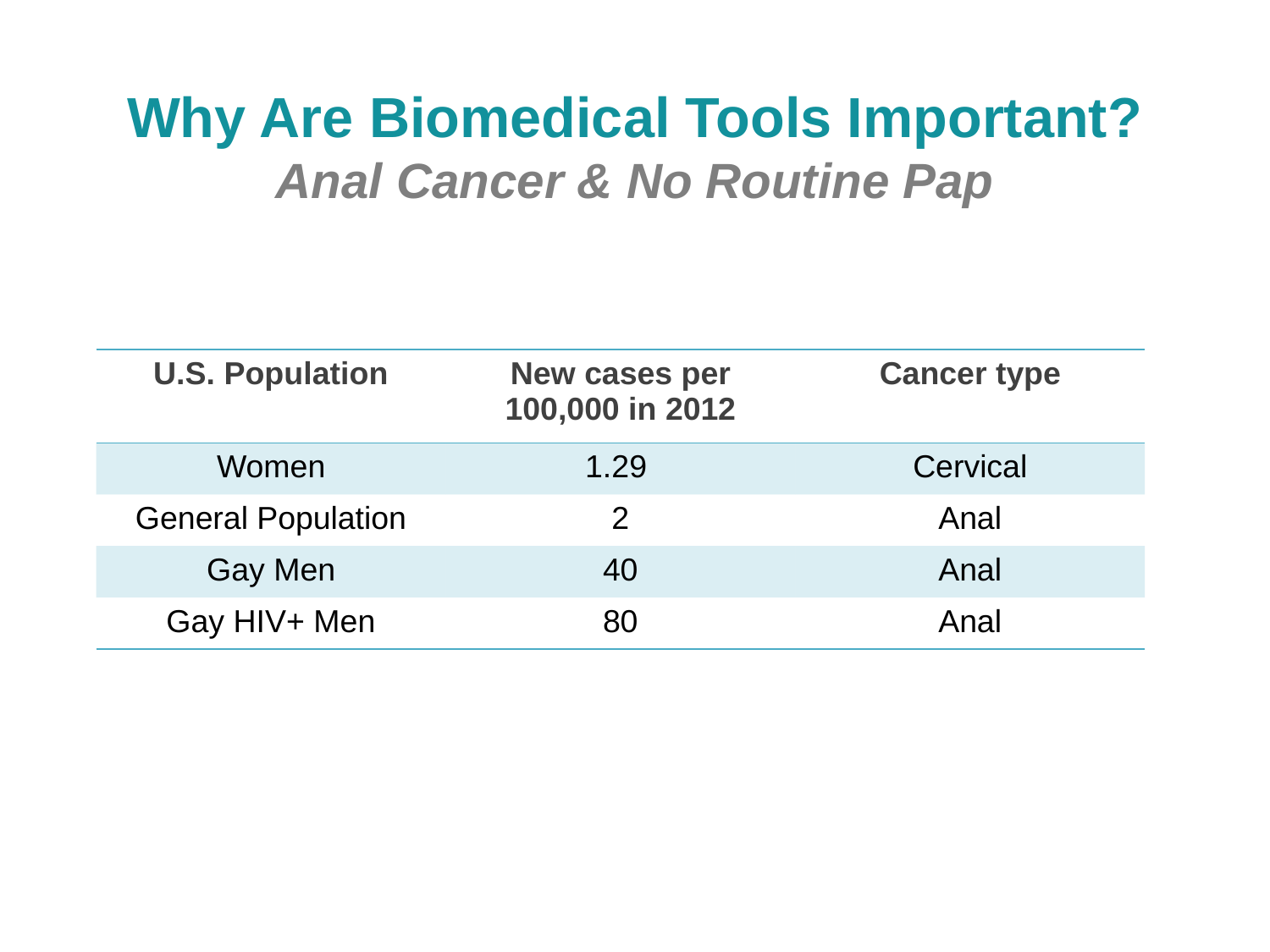

# Why Are Biomedical Tools Important? Anal Cancer & No Routine Pap
| U.S. Population | New cases per 100,000 in 2012 | Cancer type |
| --- | --- | --- |
| Women | 1.29 | Cervical |
| General Population | 2 | Anal |
| Gay Men | 40 | Anal |
| Gay HIV+ Men | 80 | Anal |